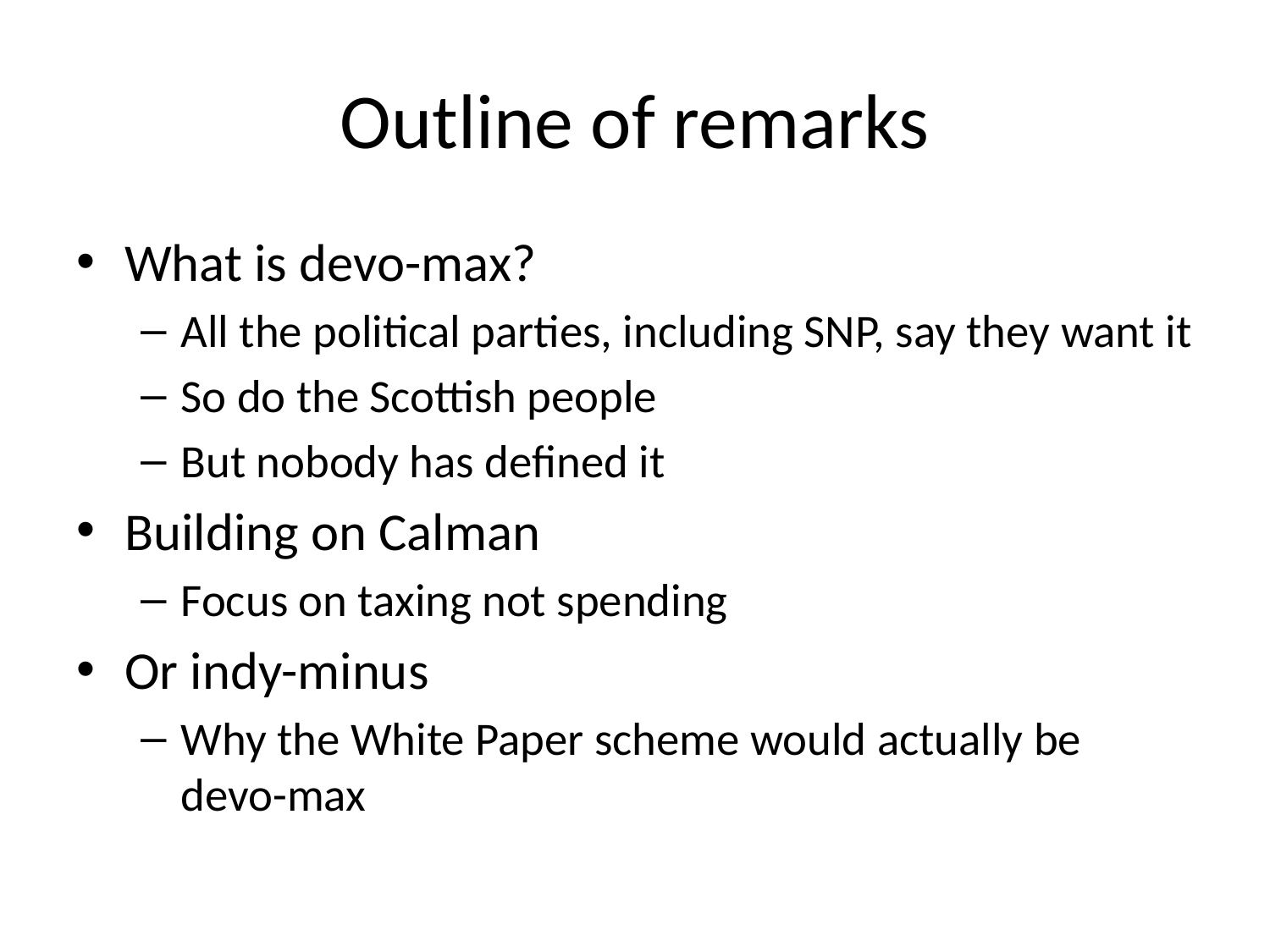

# Outline of remarks
What is devo-max?
All the political parties, including SNP, say they want it
So do the Scottish people
But nobody has defined it
Building on Calman
Focus on taxing not spending
Or indy-minus
Why the White Paper scheme would actually be devo-max